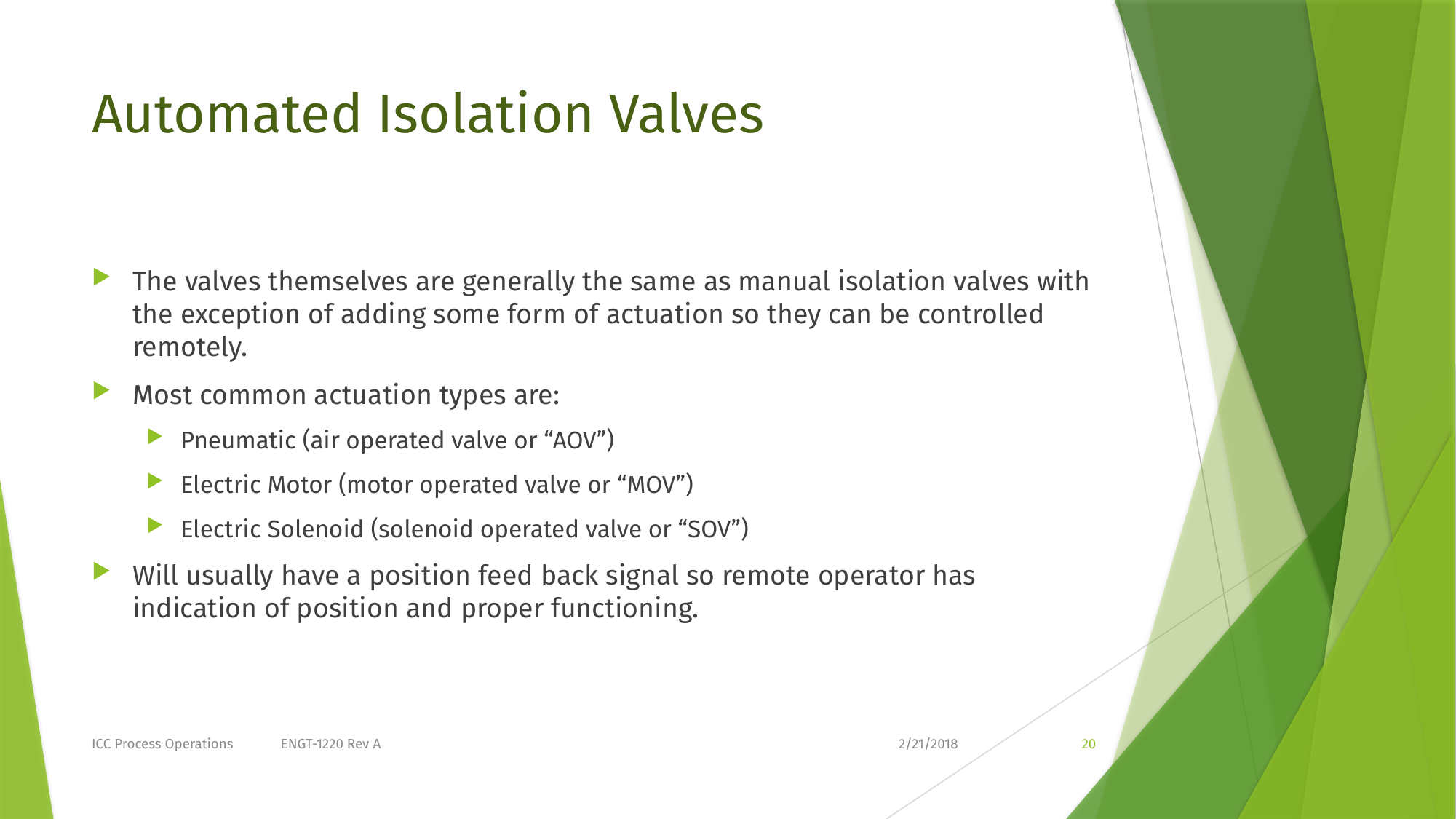

# Automated Isolation Valves
The valves themselves are generally the same as manual isolation valves with the exception of adding some form of actuation so they can be controlled remotely.
Most common actuation types are:
Pneumatic (air operated valve or “AOV”)
Electric Motor (motor operated valve or “MOV”)
Electric Solenoid (solenoid operated valve or “SOV”)
Will usually have a position feed back signal so remote operator has indication of position and proper functioning.
ICC Process Operations             ENGT-1220 Rev A
2/21/2018
20